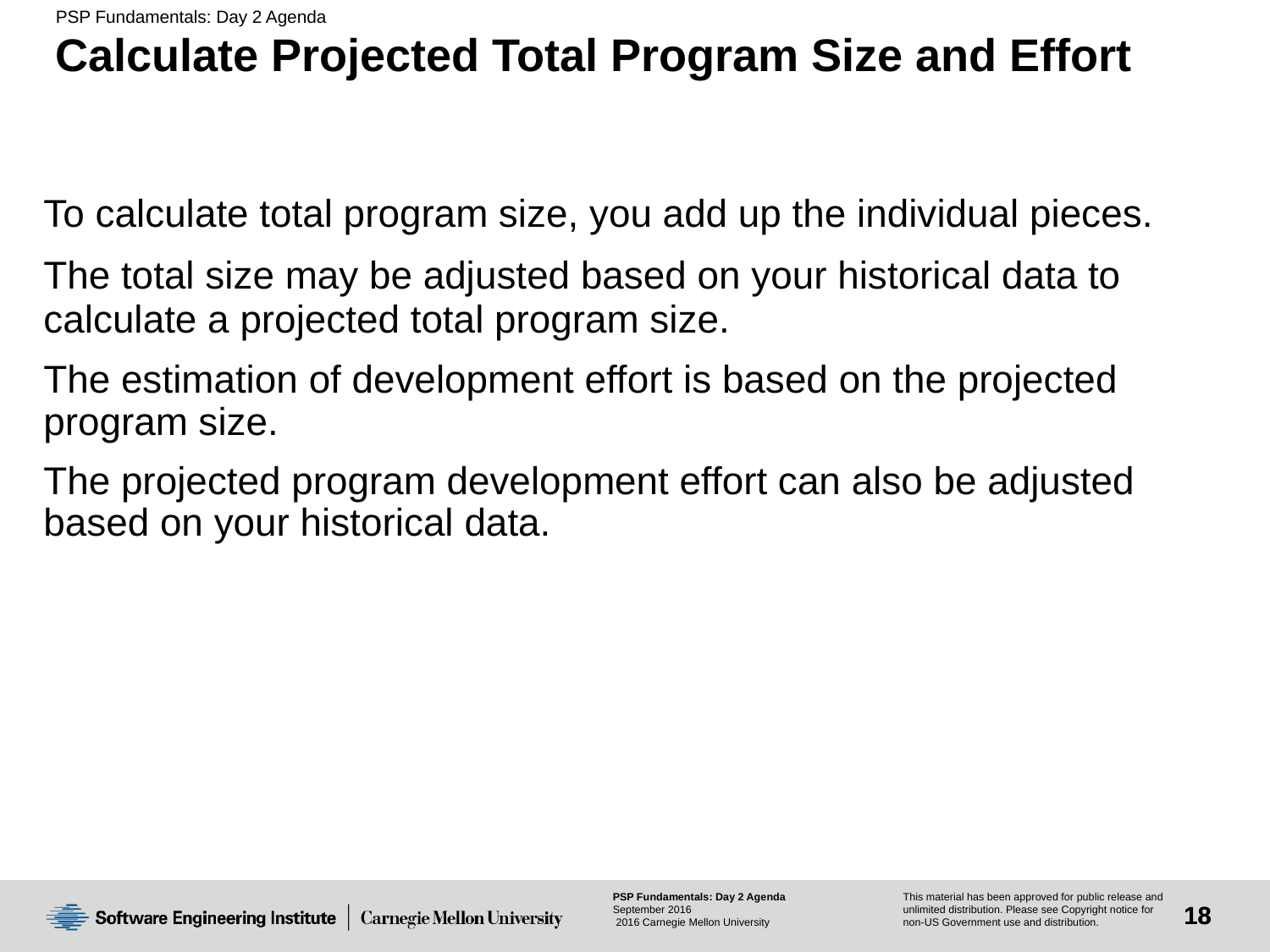

# Calculate Projected Total Program Size and Effort
To calculate total program size, you add up the individual pieces.
The total size may be adjusted based on your historical data to calculate a projected total program size.
The estimation of development effort is based on the projected program size.
The projected program development effort can also be adjusted based on your historical data.